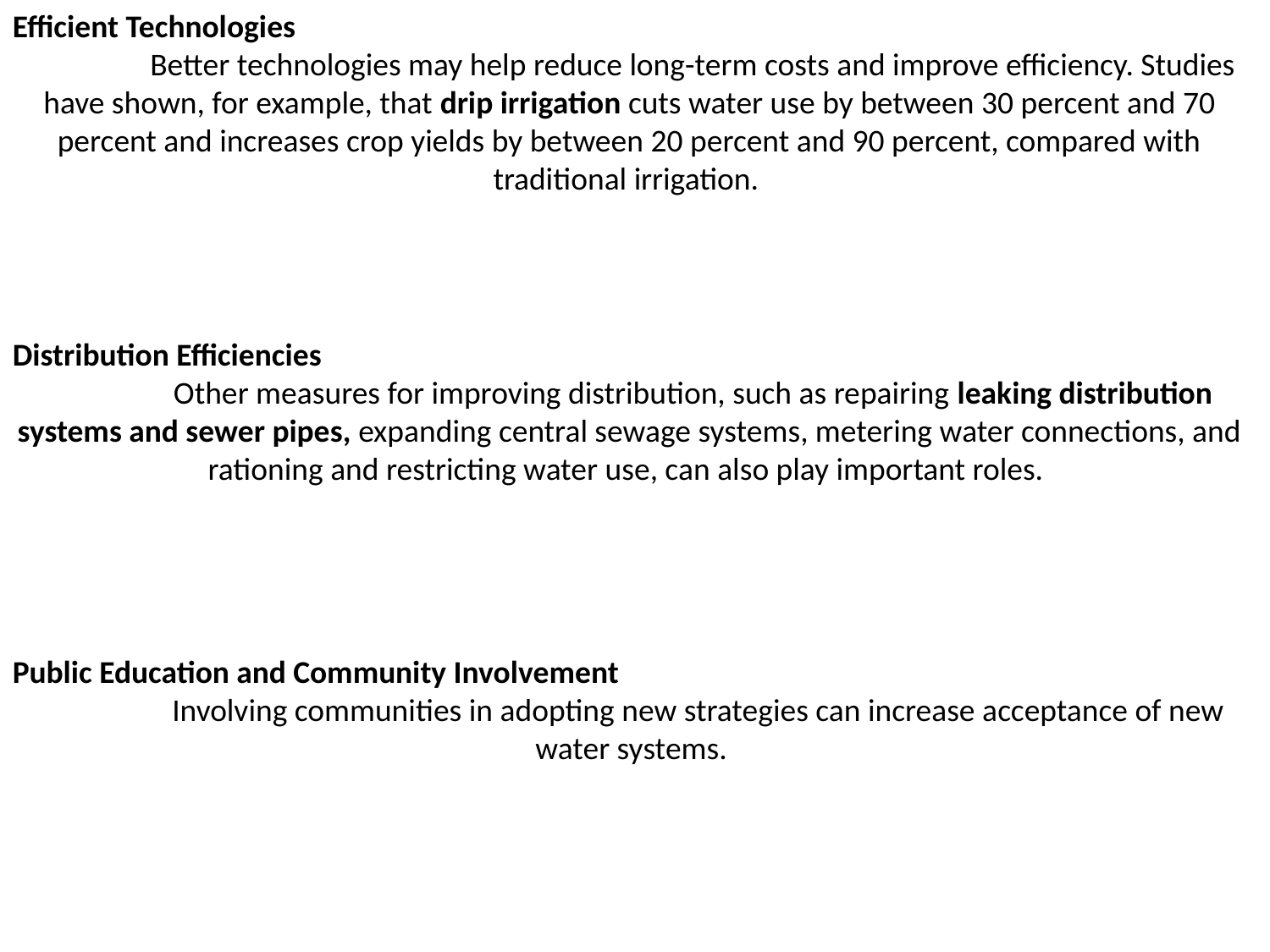

Efficient Technologies
	Better technologies may help reduce long-term costs and improve efficiency. Studies have shown, for example, that drip irrigation cuts water use by between 30 percent and 70 percent and increases crop yields by between 20 percent and 90 percent, compared with traditional irrigation.
Distribution Efficiencies
	Other measures for improving distribution, such as repairing leaking distribution systems and sewer pipes, expanding central sewage systems, metering water connections, and rationing and restricting water use, can also play important roles.
Public Education and Community Involvement
	Involving communities in adopting new strategies can increase acceptance of new water systems.